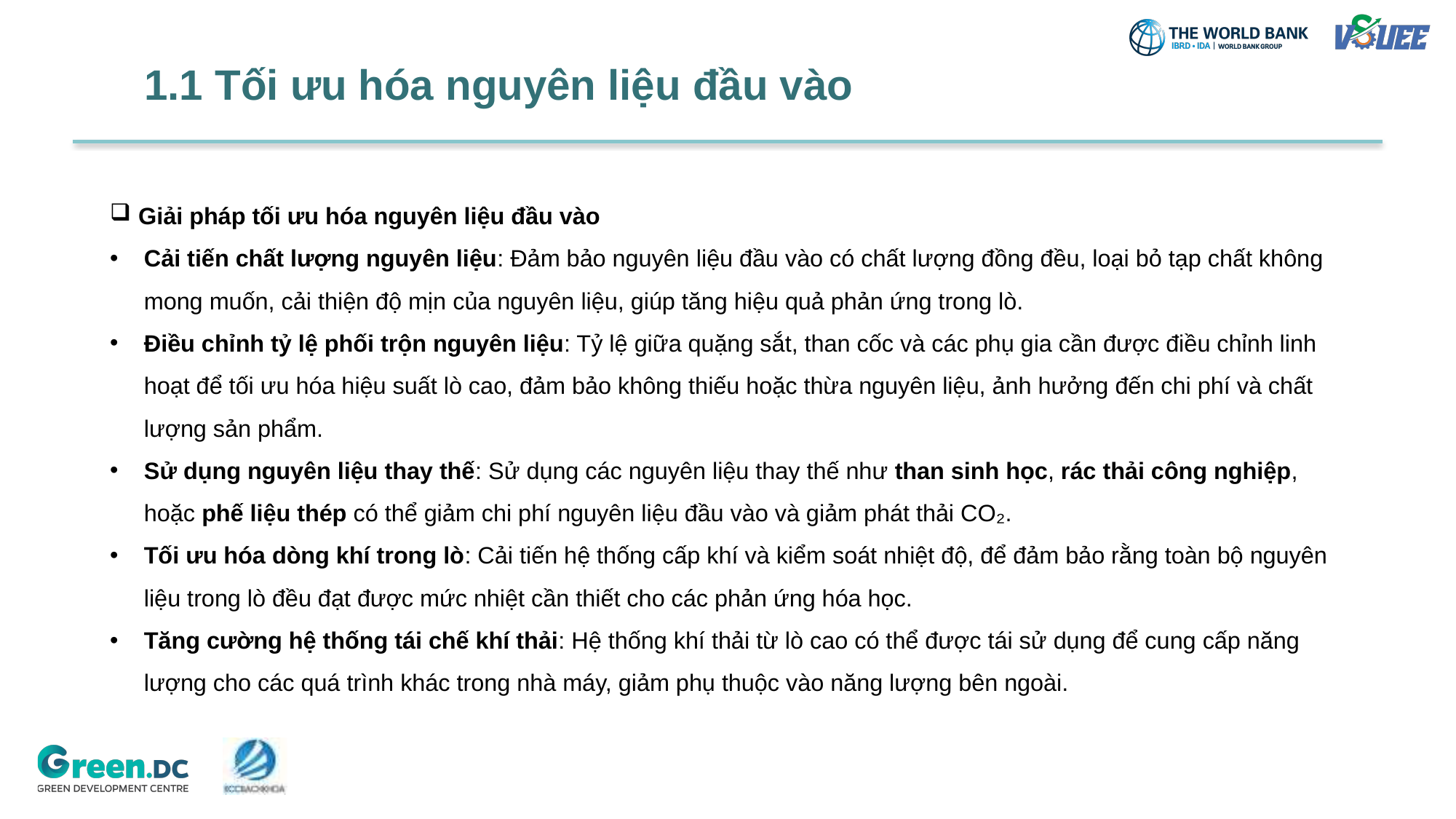

1.1 Tối ưu hóa nguyên liệu đầu vào

Giải pháp tối ưu hóa nguyên liệu đầu vào
Cải tiến chất lượng nguyên liệu: Đảm bảo nguyên liệu đầu vào có chất lượng đồng đều, loại bỏ tạp chất không mong muốn, cải thiện độ mịn của nguyên liệu, giúp tăng hiệu quả phản ứng trong lò.
Điều chỉnh tỷ lệ phối trộn nguyên liệu: Tỷ lệ giữa quặng sắt, than cốc và các phụ gia cần được điều chỉnh linh hoạt để tối ưu hóa hiệu suất lò cao, đảm bảo không thiếu hoặc thừa nguyên liệu, ảnh hưởng đến chi phí và chất lượng sản phẩm.
Sử dụng nguyên liệu thay thế: Sử dụng các nguyên liệu thay thế như than sinh học, rác thải công nghiệp, hoặc phế liệu thép có thể giảm chi phí nguyên liệu đầu vào và giảm phát thải CO₂.
Tối ưu hóa dòng khí trong lò: Cải tiến hệ thống cấp khí và kiểm soát nhiệt độ, để đảm bảo rằng toàn bộ nguyên liệu trong lò đều đạt được mức nhiệt cần thiết cho các phản ứng hóa học.
Tăng cường hệ thống tái chế khí thải: Hệ thống khí thải từ lò cao có thể được tái sử dụng để cung cấp năng lượng cho các quá trình khác trong nhà máy, giảm phụ thuộc vào năng lượng bên ngoài.